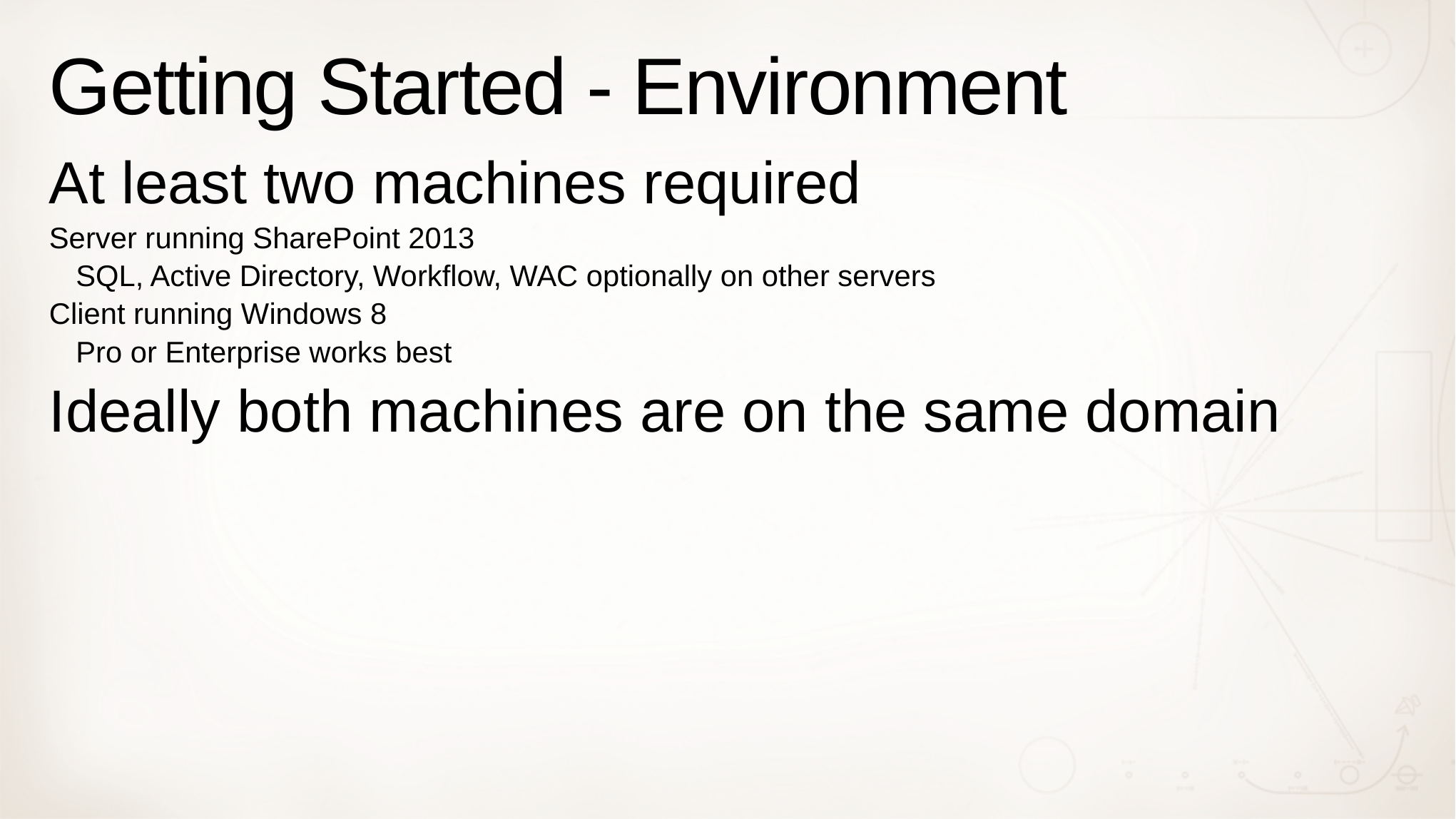

# Getting Started - Environment
At least two machines required
Server running SharePoint 2013
SQL, Active Directory, Workflow, WAC optionally on other servers
Client running Windows 8
Pro or Enterprise works best
Ideally both machines are on the same domain